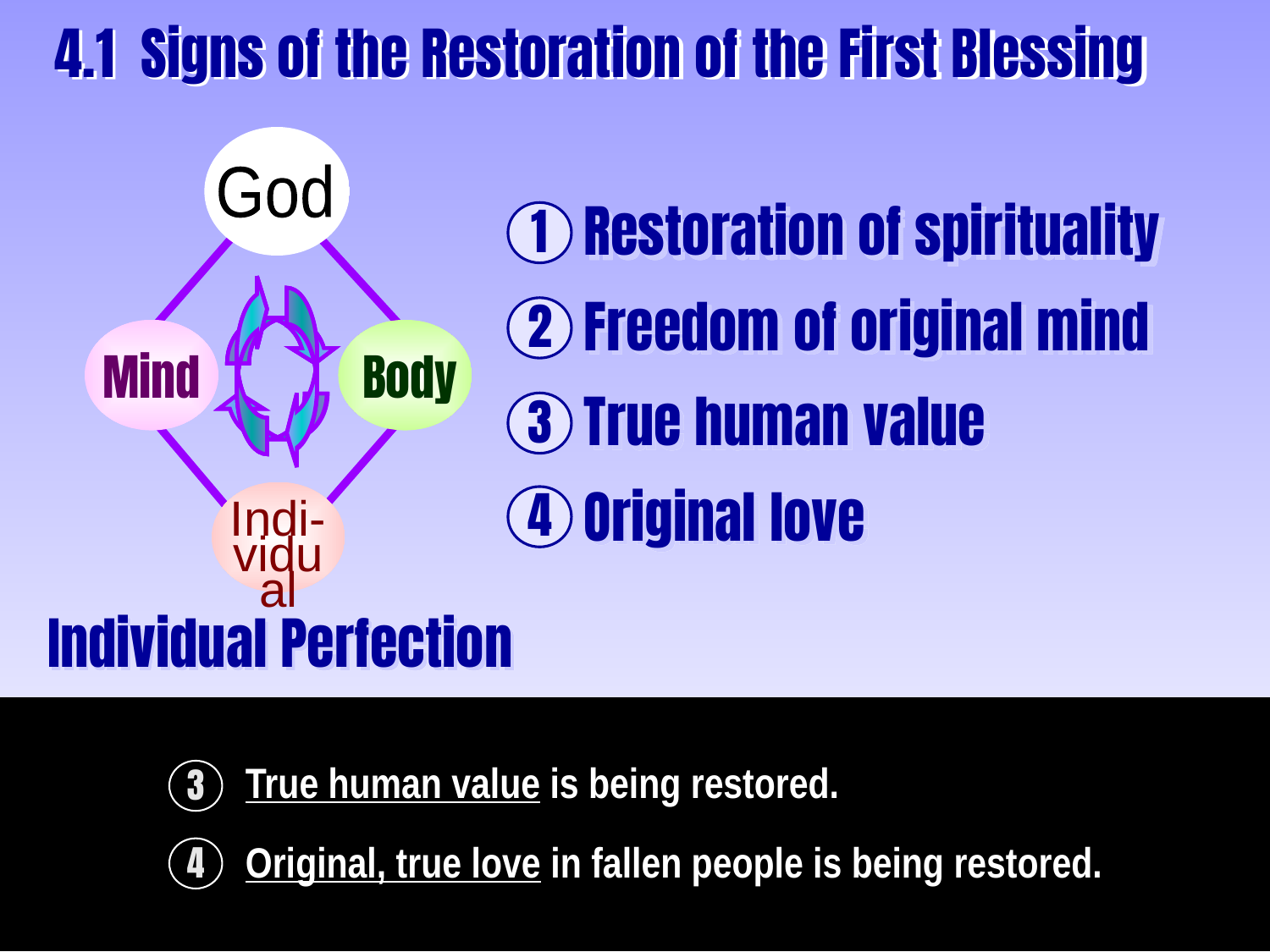

4.1  Signs of the Restoration of the First Blessing

God

Mind

Body

Indi-
vidual

Restoration of spirituality
1
Freedom of original mind
2
True human value
3
Original love
4
Individual Perfection

True human value is being restored.
3
Original, true love in fallen people is being restored.
4